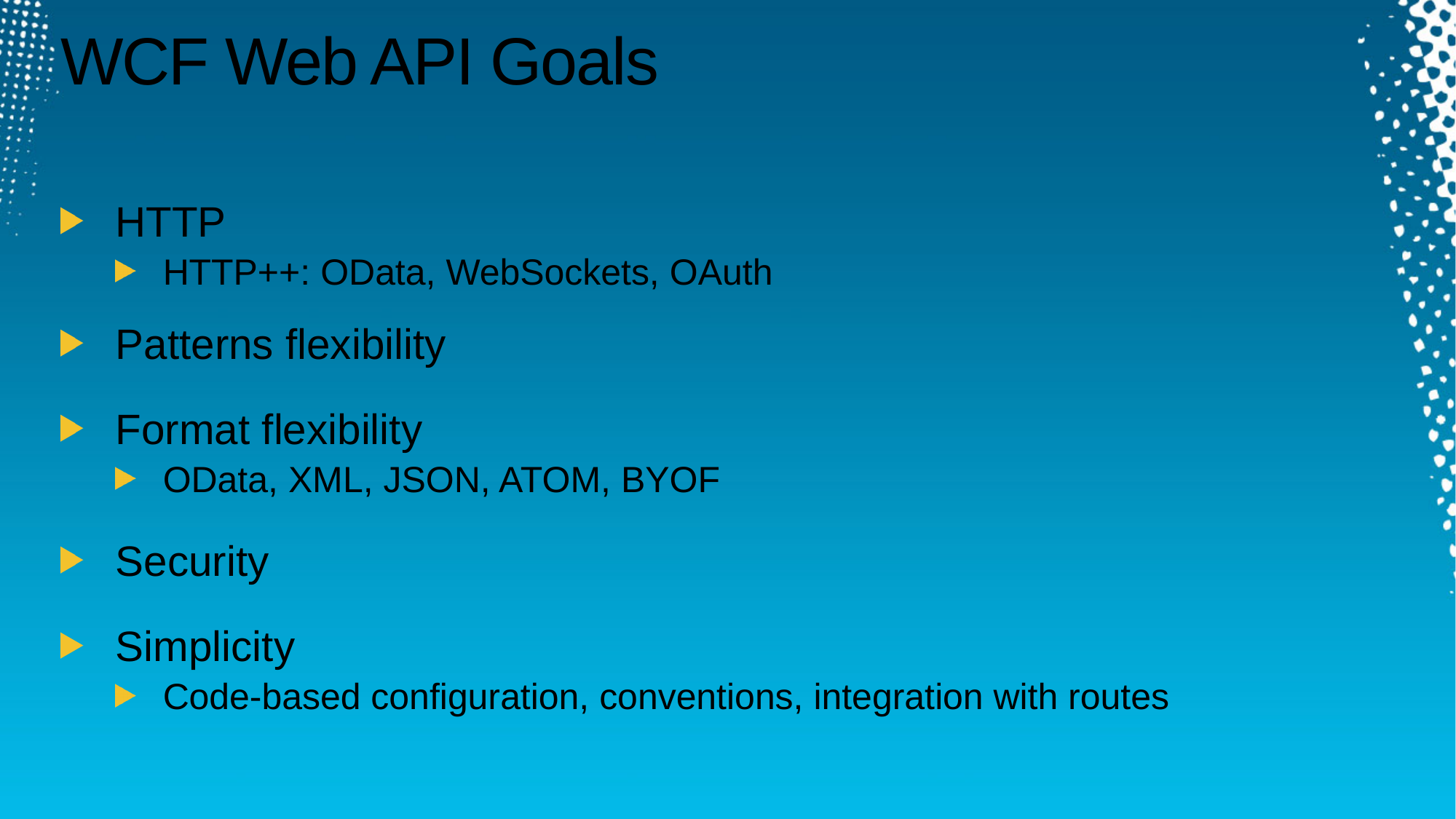

# WCF Web API Goals
HTTP
HTTP++: OData, WebSockets, OAuth

Patterns flexibility

Format flexibility
OData, XML, JSON, ATOM, BYOF

Security

Simplicity
Code-based configuration, conventions, integration with routes